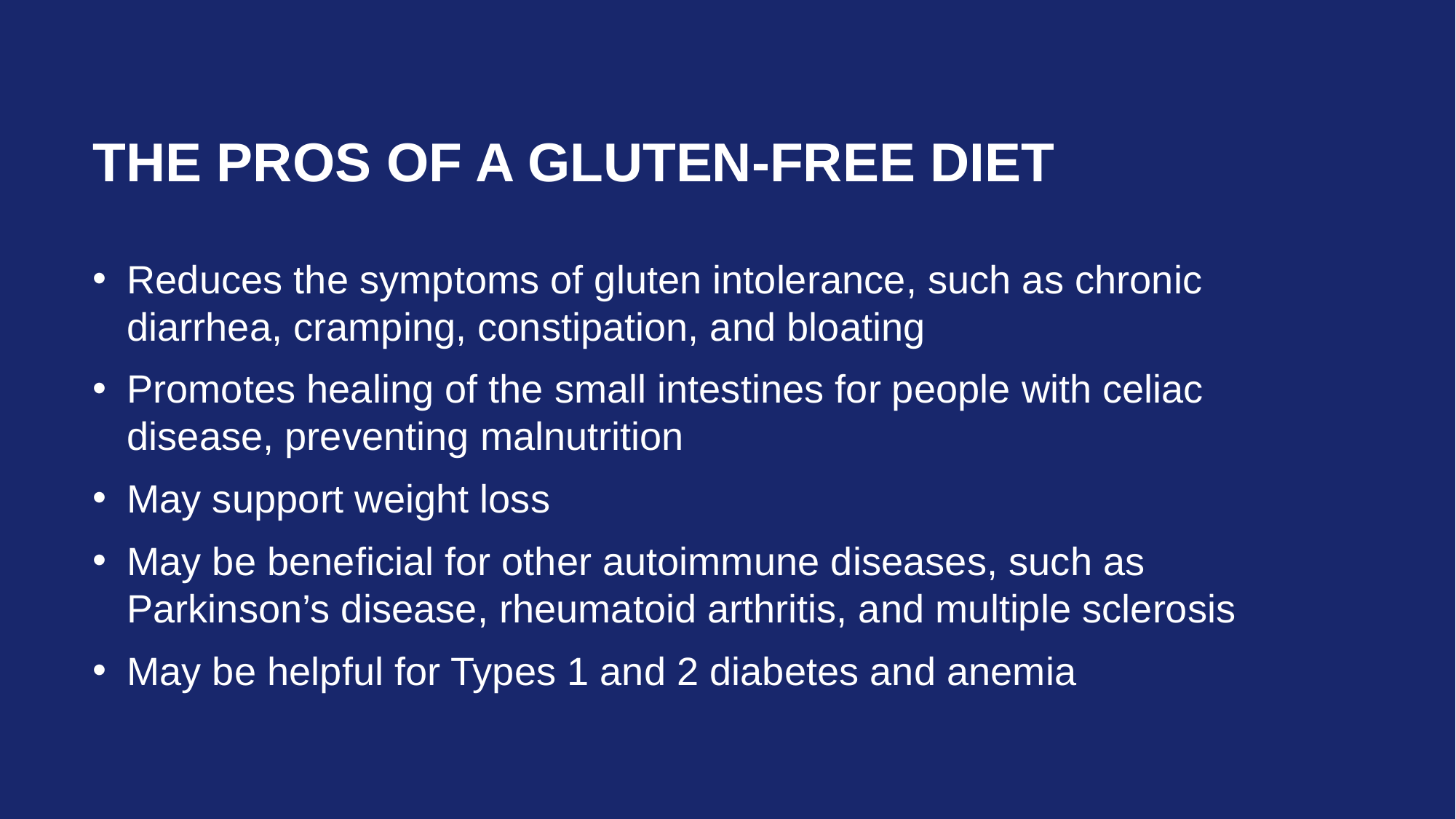

# The Pros of a Gluten-Free Diet
Reduces the symptoms of gluten intolerance, such as chronic diarrhea, cramping, constipation, and bloating
Promotes healing of the small intestines for people with celiac disease, preventing malnutrition
May support weight loss
May be beneficial for other autoimmune diseases, such as Parkinson’s disease, rheumatoid arthritis, and multiple sclerosis
May be helpful for Types 1 and 2 diabetes and anemia